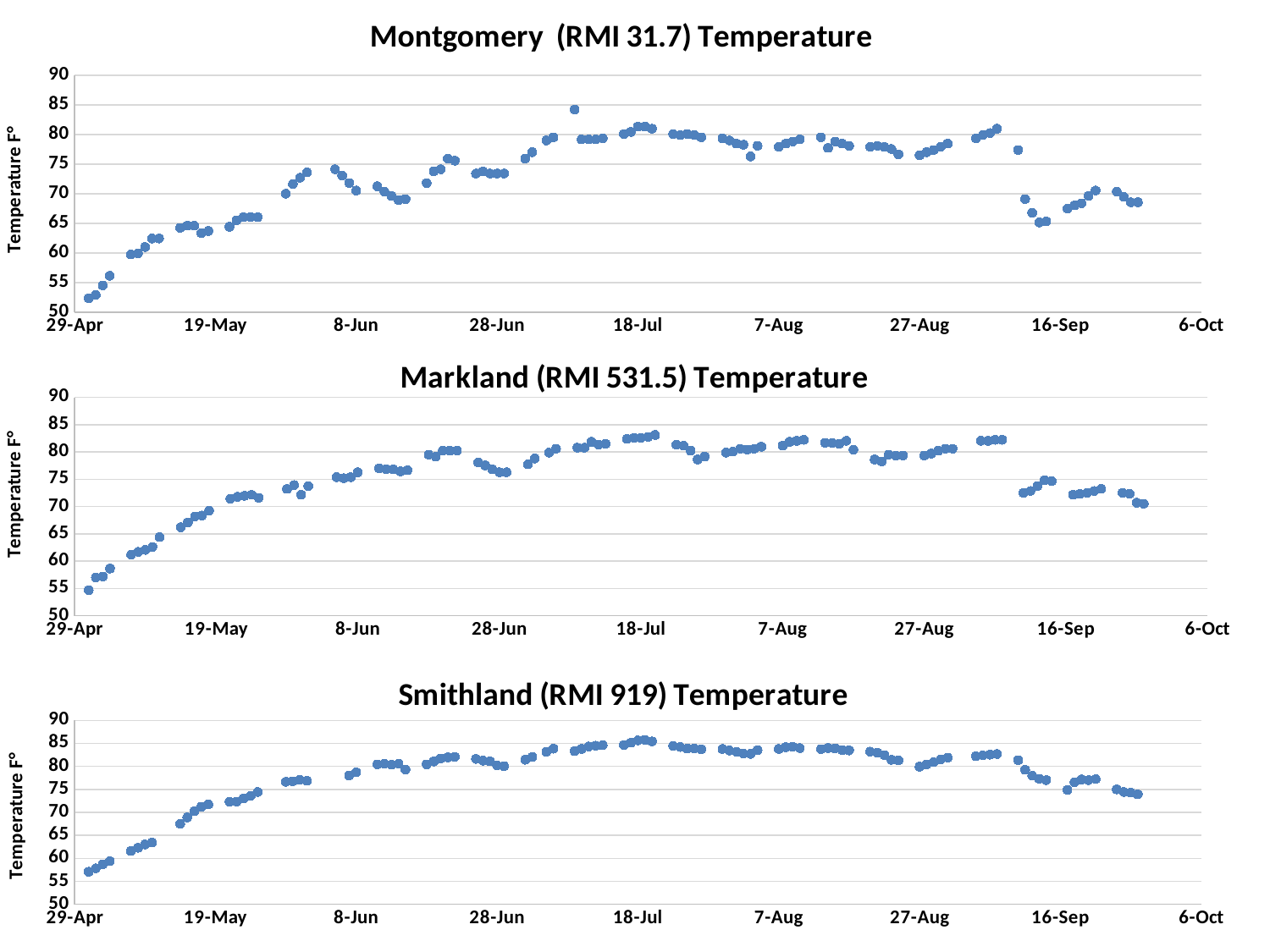

### Chart: Montgomery  (RMI 31.7) Temperature

| Category | Montgomery |
|---|---|

### Chart: Markland (RMI 531.5) Temperature

| Category | Markland |
|---|---|

### Chart: Smithland (RMI 919) Temperature

| Category | Smithland |
|---|---|